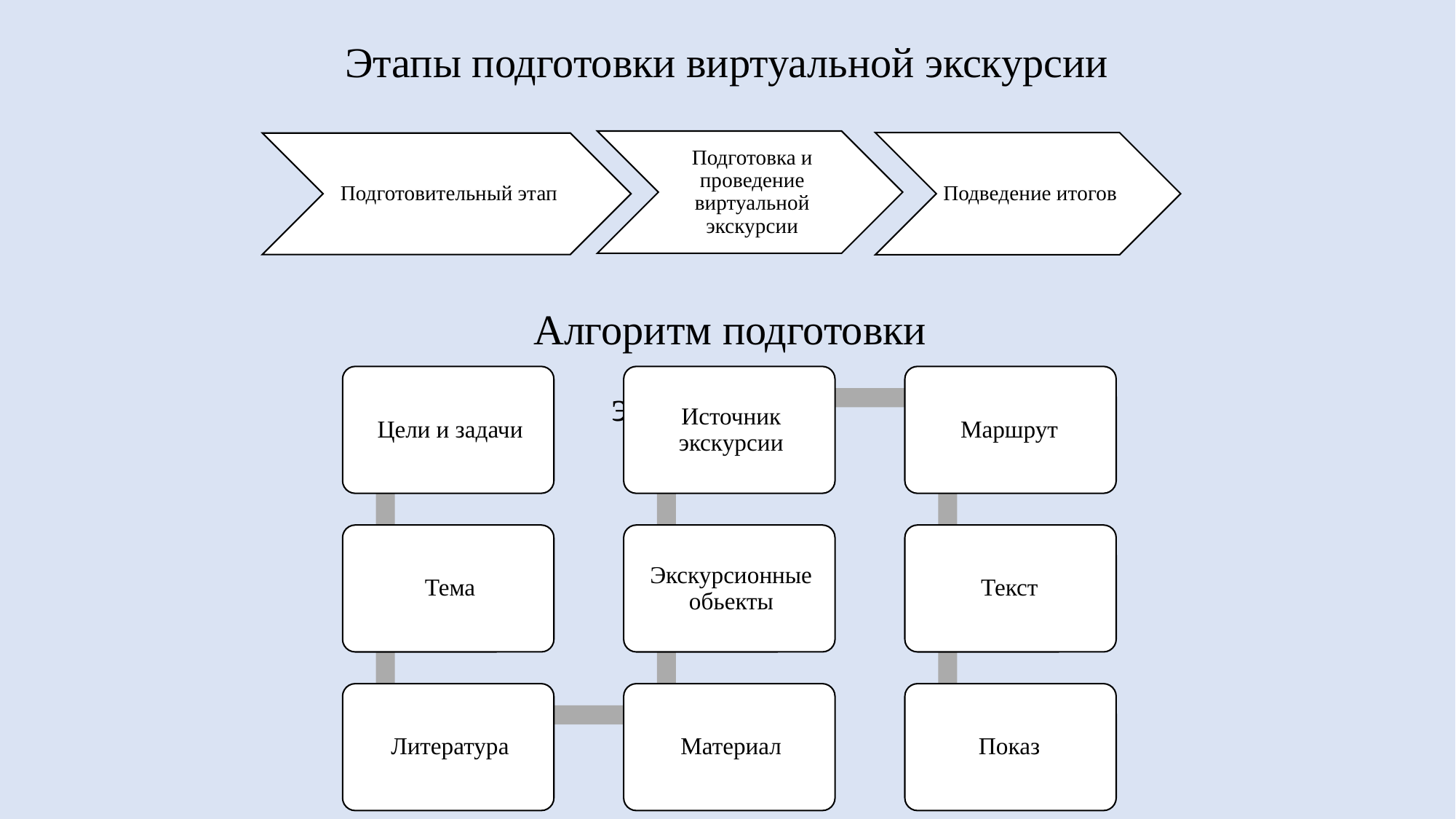

Этапы подготовки виртуальной экскурсии

Подготовительный этап
Подготовка и проведение виртуальной экскурсии
Подведение итогов
Алгоритм подготовки экскурсии
Цели и задачи
Тема
Литература
Материал
Экскурсионные обьекты
Источник экскурсии
Маршрут
Текст
Показ